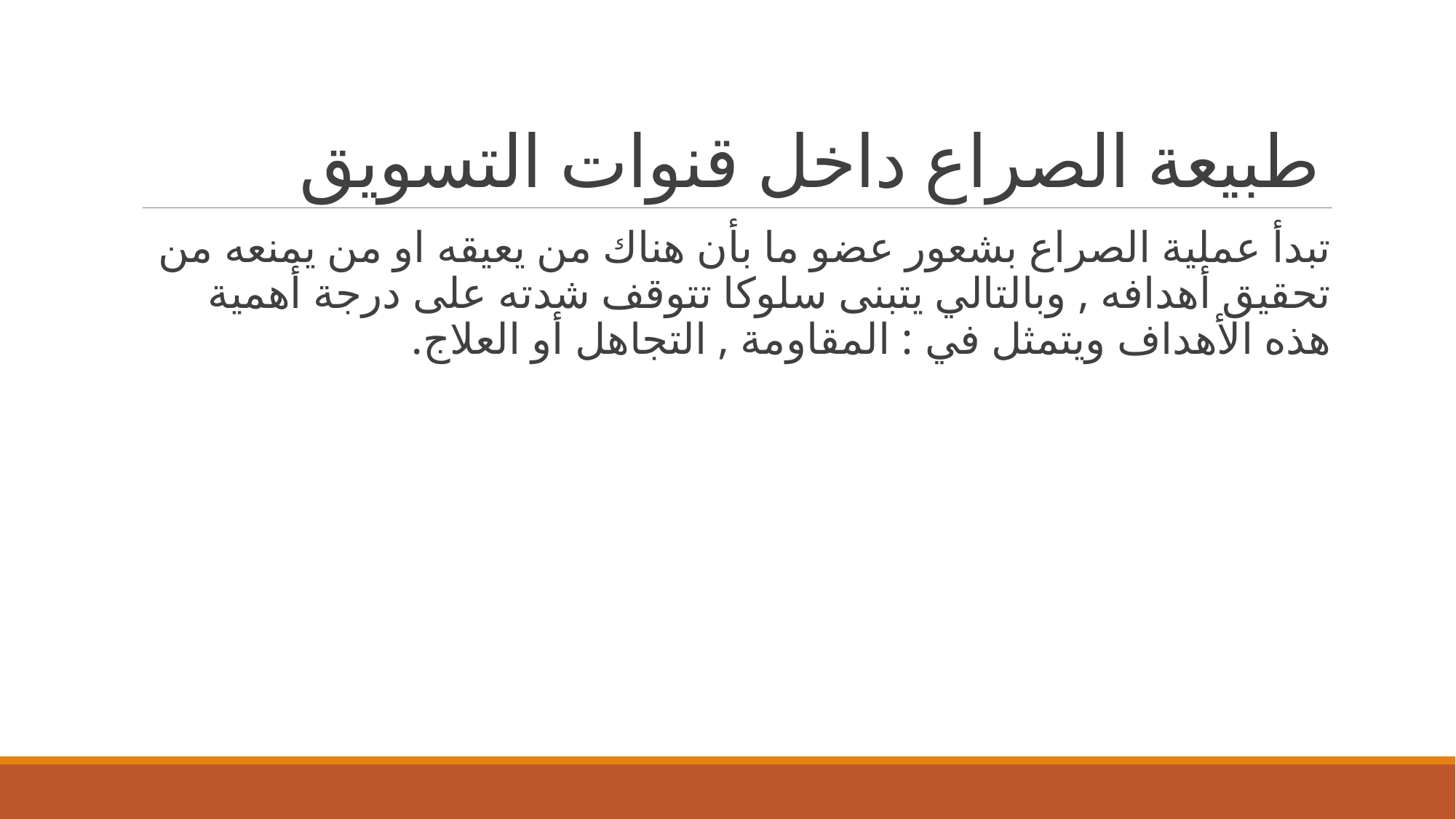

# طبيعة الصراع داخل قنوات التسويق
تبدأ عملية الصراع بشعور عضو ما بأن هناك من يعيقه او من يمنعه من تحقيق أهدافه , وبالتالي يتبنى سلوكا تتوقف شدته على درجة أهمية هذه الأهداف ويتمثل في : المقاومة , التجاهل أو العلاج.